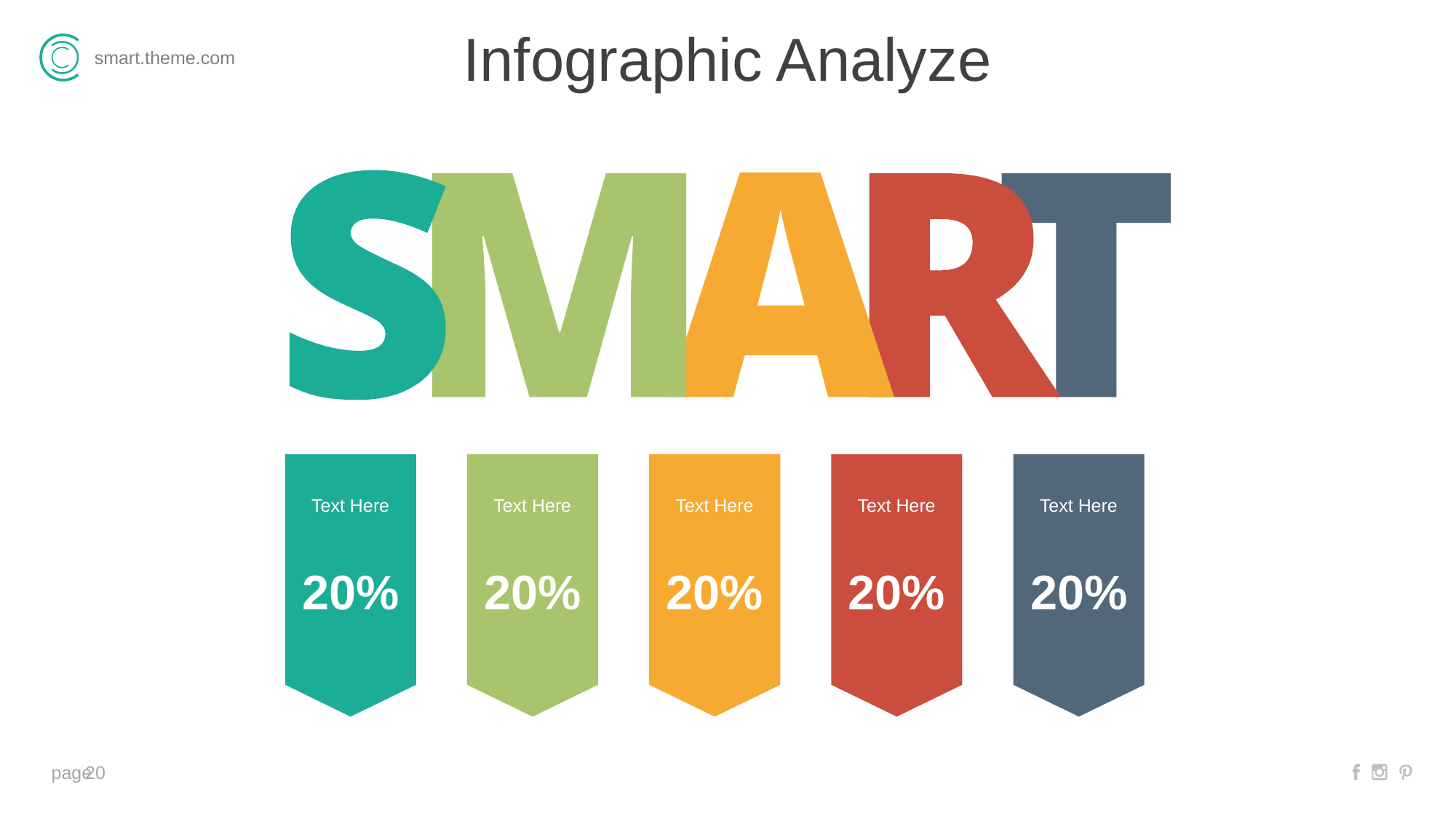

Infographic Analyze

Text Here
Text Here
Text Here
Text Here
Text Here
20%
20%
20%
20%
20%